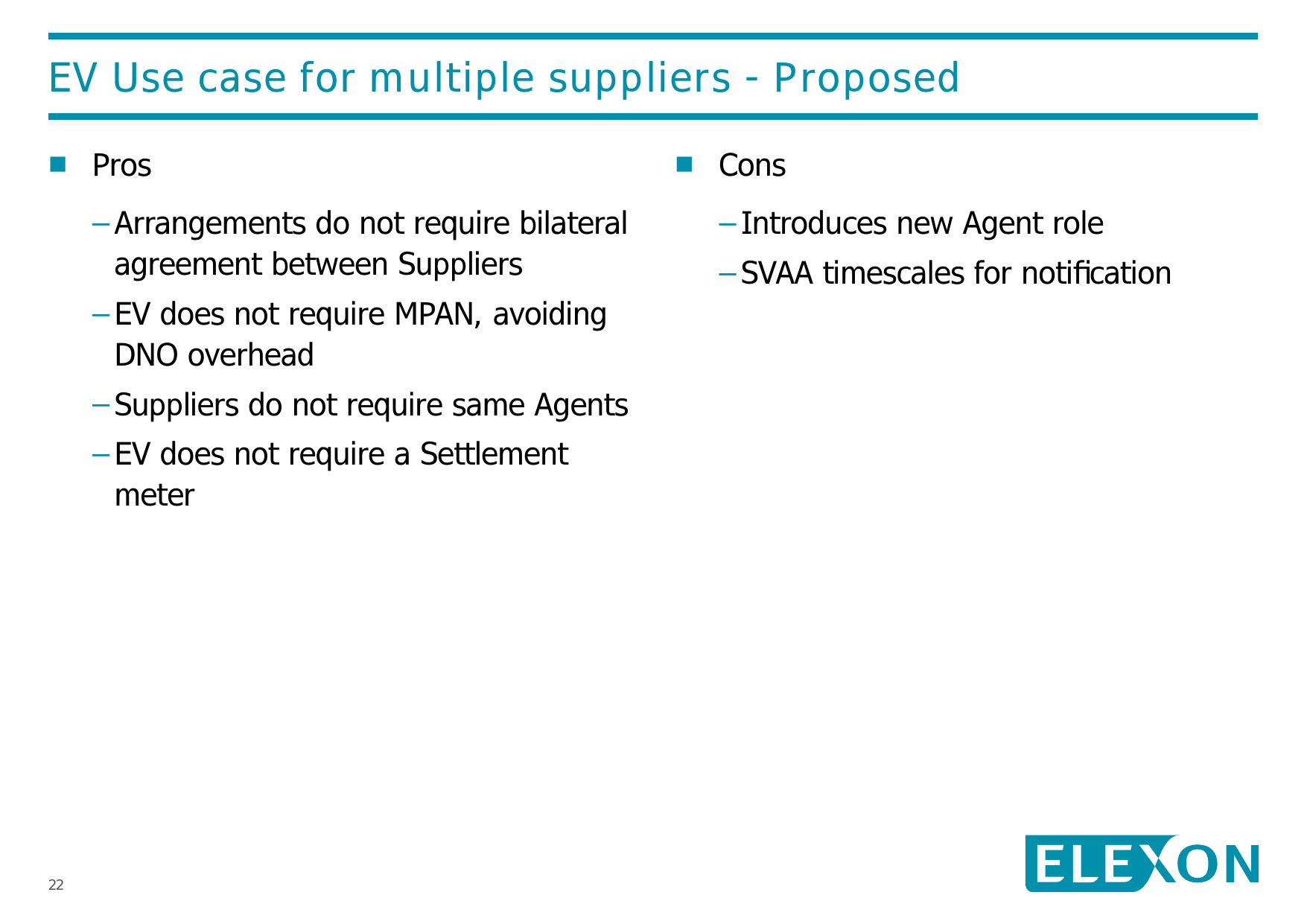

# EV Use case for multiple suppliers - Proposed
Cons
Introduces new Agent role
SVAA timescales for notification
Pros
Arrangements do not require bilateral agreement between Suppliers
EV does not require MPAN, avoiding DNO overhead
Suppliers do not require same Agents
EV does not require a Settlement meter

22